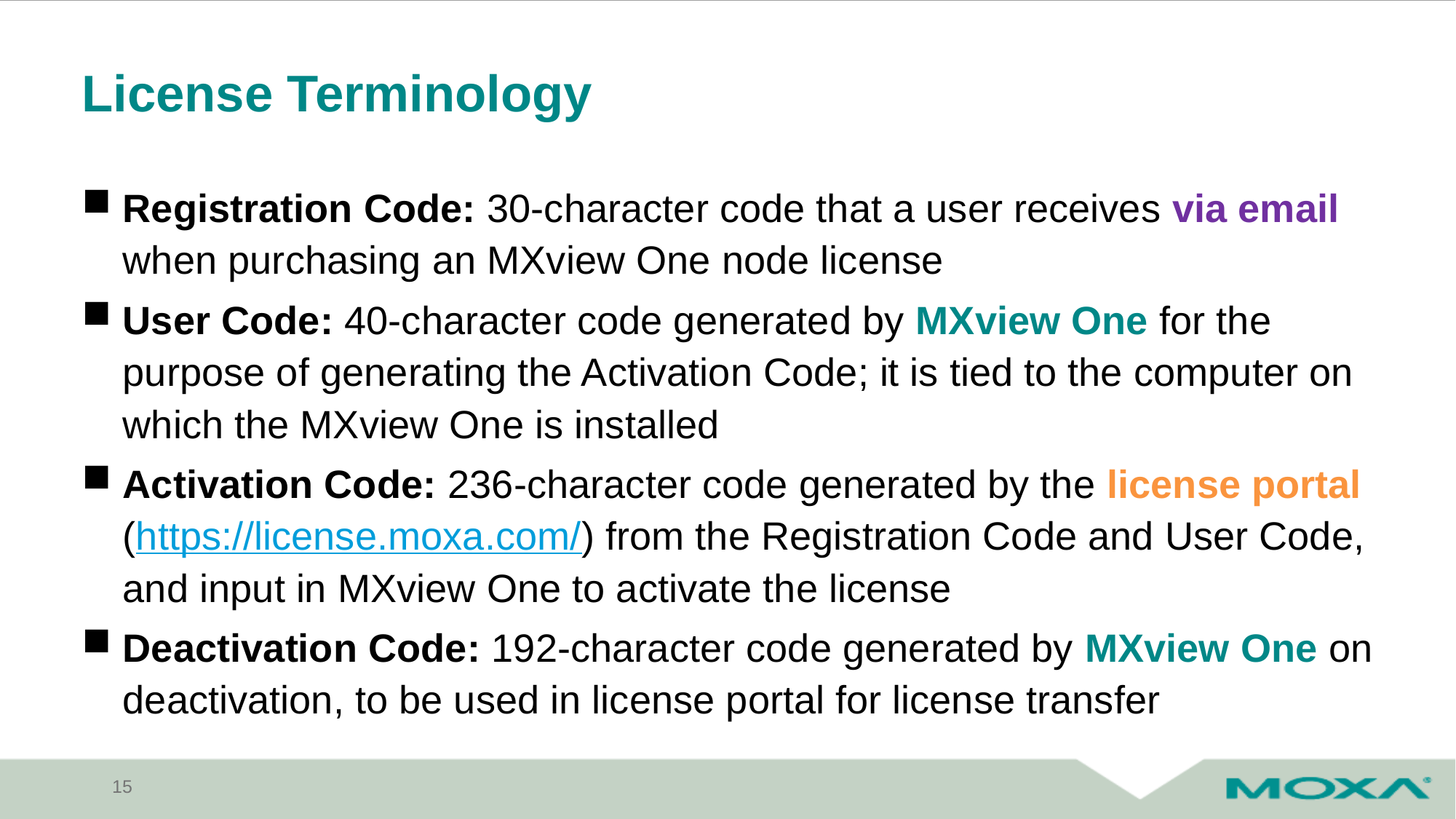

# License Terminology

Registration Code: 30-character code that a user receives via email when purchasing an MXview One node license
User Code: 40-character code generated by MXview One for the purpose of generating the Activation Code; it is tied to the computer on which the MXview One is installed
Activation Code: 236-character code generated by the license portal (https://license.moxa.com/) from the Registration Code and User Code, and input in MXview One to activate the license
Deactivation Code: 192-character code generated by MXview One on deactivation, to be used in license portal for license transfer
15